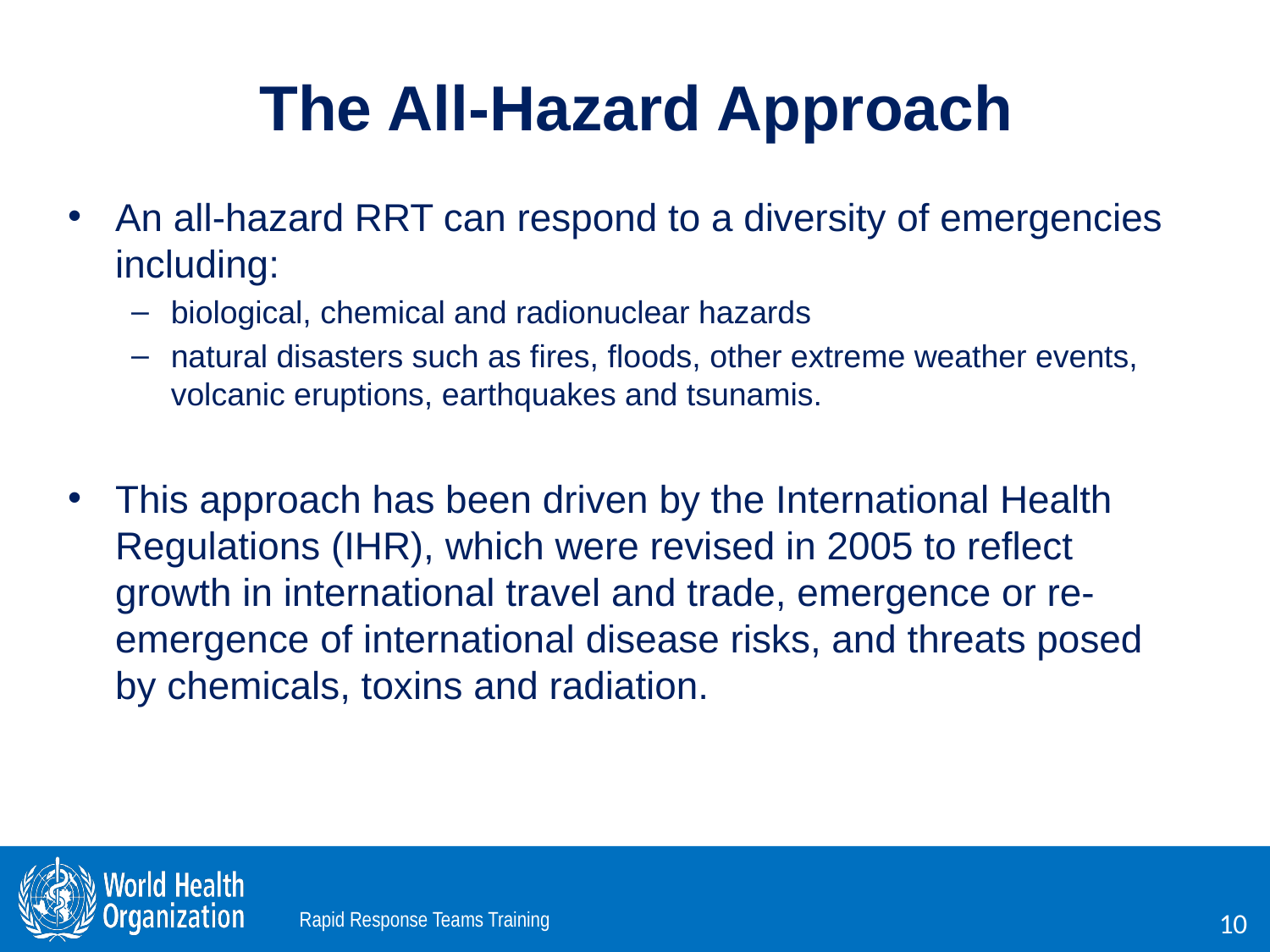

# The All-Hazard Approach
An all-hazard RRT can respond to a diversity of emergencies including:
biological, chemical and radionuclear hazards
natural disasters such as fires, floods, other extreme weather events, volcanic eruptions, earthquakes and tsunamis.

This approach has been driven by the International Health Regulations (IHR), which were revised in 2005 to reflect growth in international travel and trade, emergence or re-emergence of international disease risks, and threats posed by chemicals, toxins and radiation.